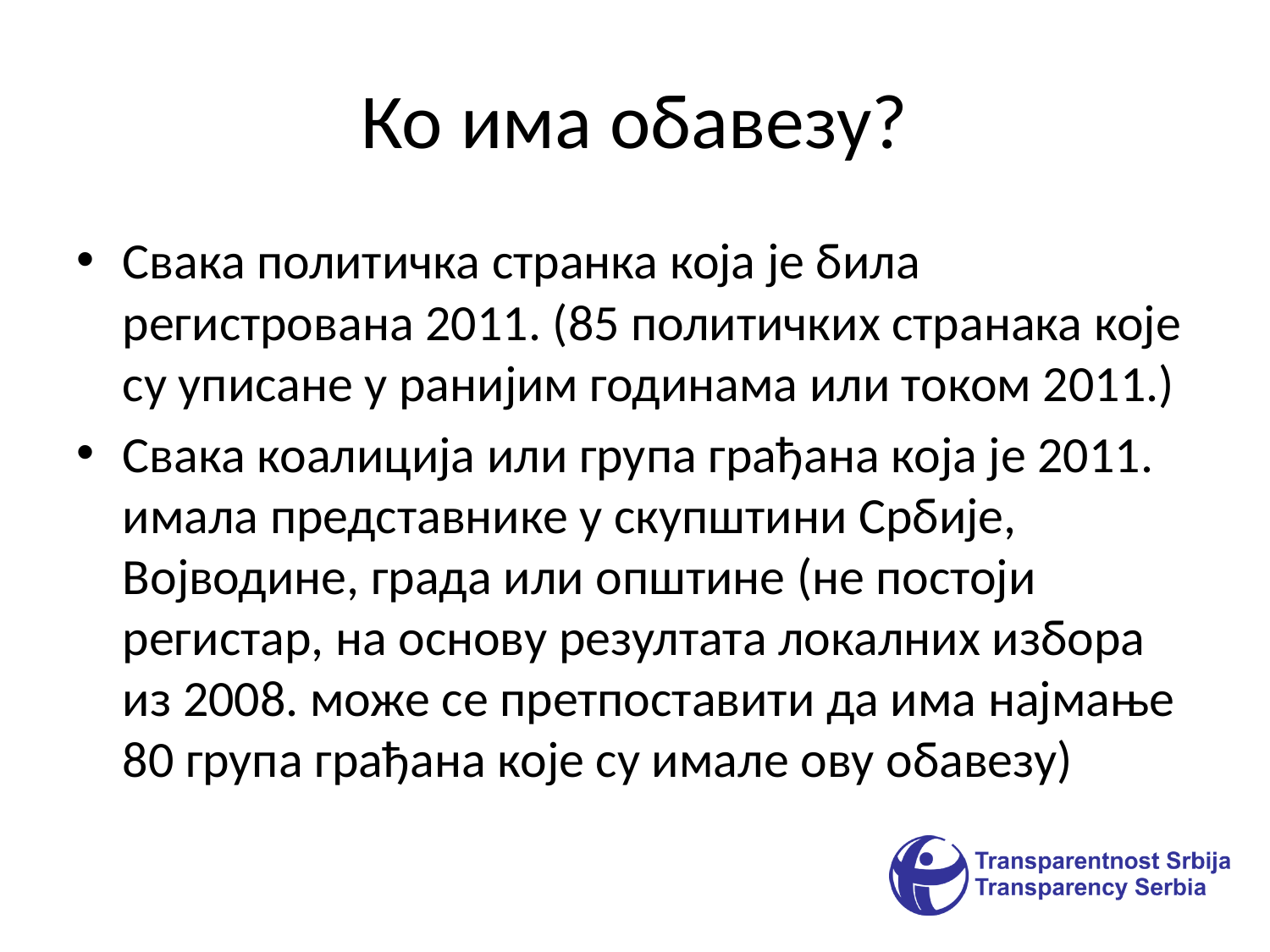

# Ко има обавезу?
Свака политичка странка која је била регистрована 2011. (85 политичких странака које су уписане у ранијим годинама или током 2011.)
Свака коалиција или група грађана која је 2011. имала представнике у скупштини Србије, Војводине, града или општине (не постоји регистар, на основу резултата локалних избора из 2008. може се претпоставити да има најмање 80 група грађана које су имале ову обавезу)